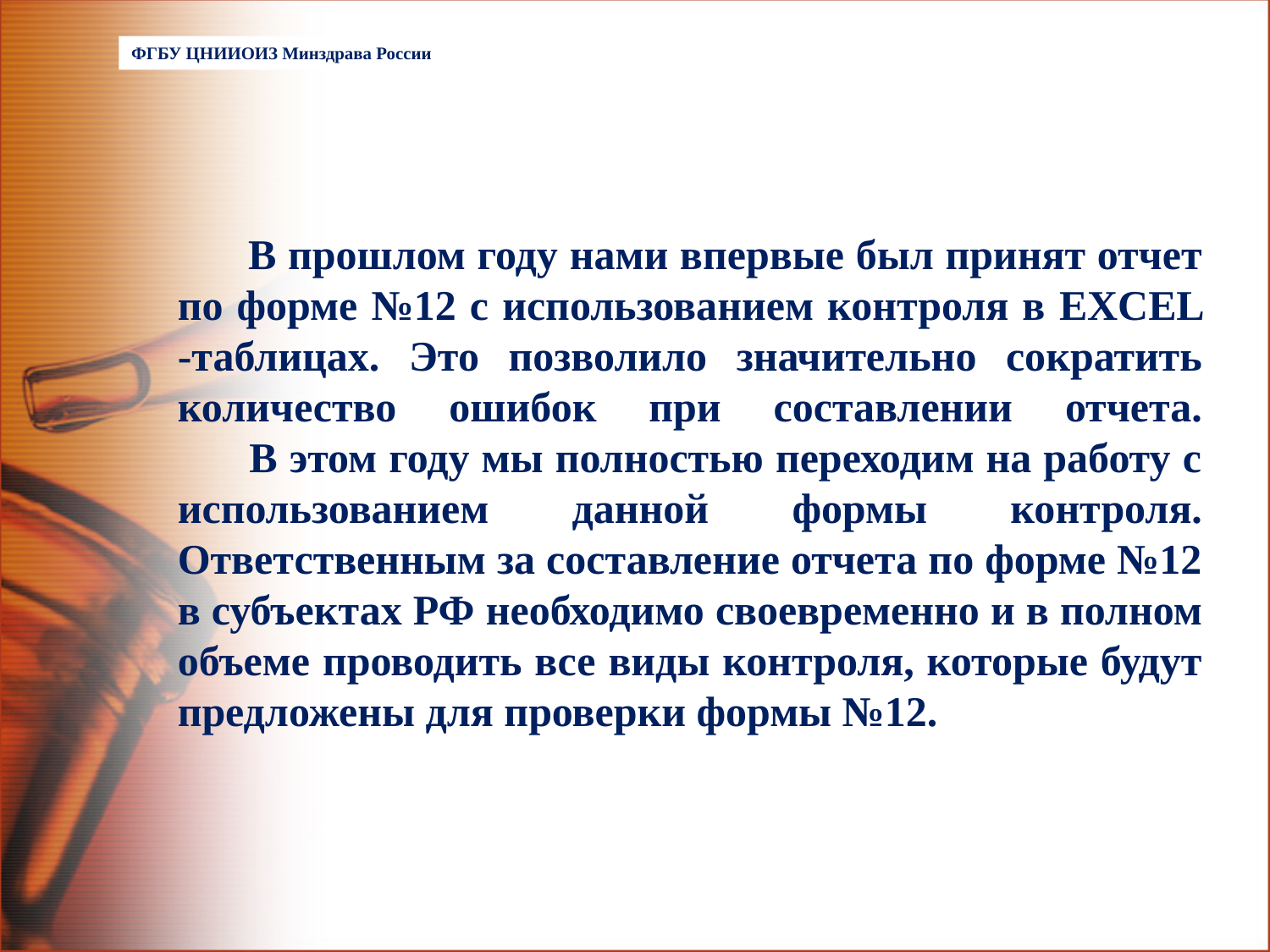

ФГБУ ЦНИИОИЗ Минздрава России

# В прошлом году нами впервые был принят отчет по форме №12 с использованием контроля в EXСEL -таблицах. Это позволило значительно сократить количество ошибок при составлении отчета. В этом году мы полностью переходим на работу с использованием данной формы контроля. Ответственным за составление отчета по форме №12 в субъектах РФ необходимо своевременно и в полном объеме проводить все виды контроля, которые будут предложены для проверки формы №12.